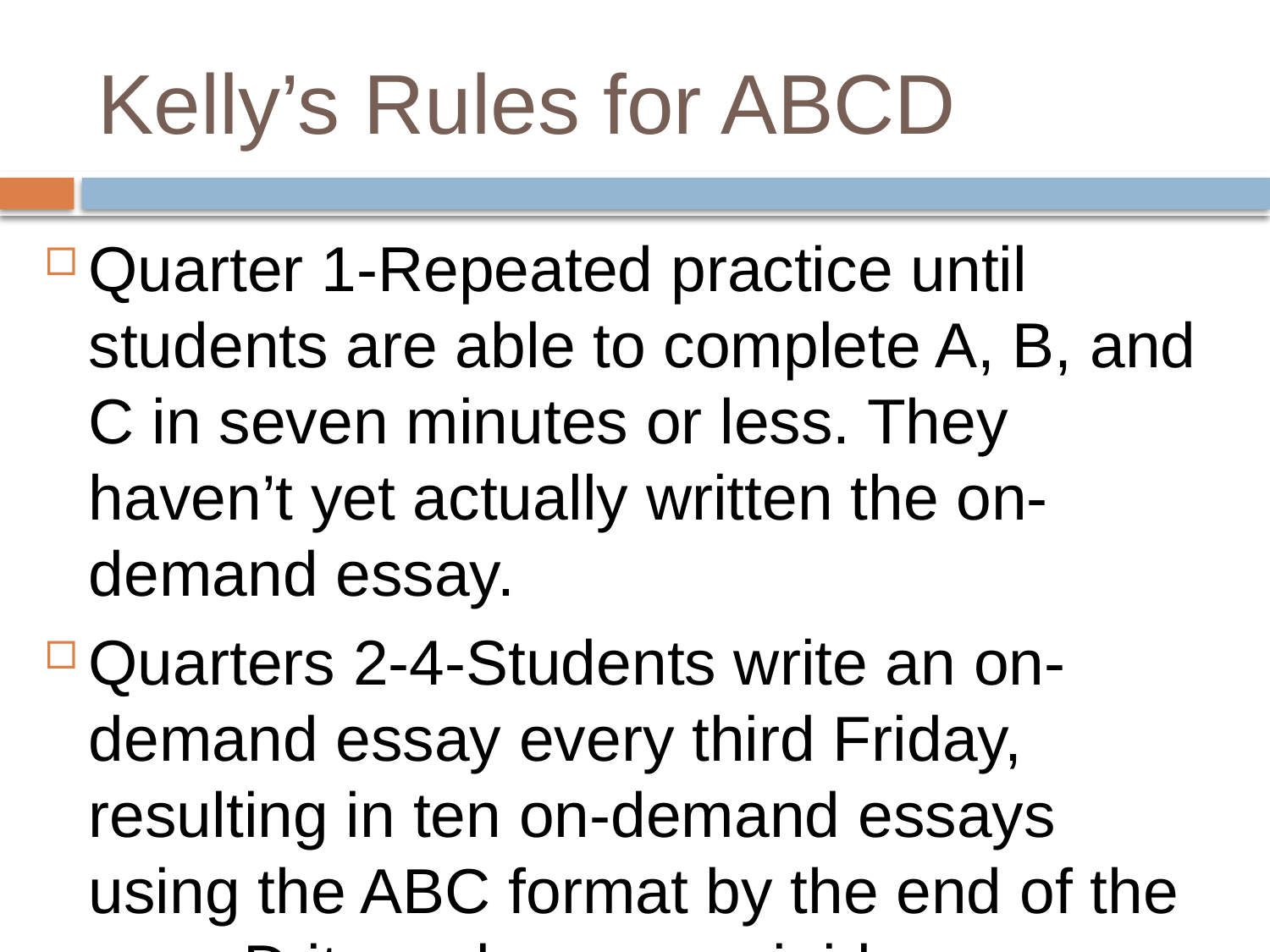

# Kelly’s Rules for ABCD
Quarter 1-Repeated practice until students are able to complete A, B, and C in seven minutes or less. They haven’t yet actually written the on-demand essay.
Quarters 2-4-Students write an on-demand essay every third Friday, resulting in ten on-demand essays using the ABC format by the end of the year. D items become mini-lessons.